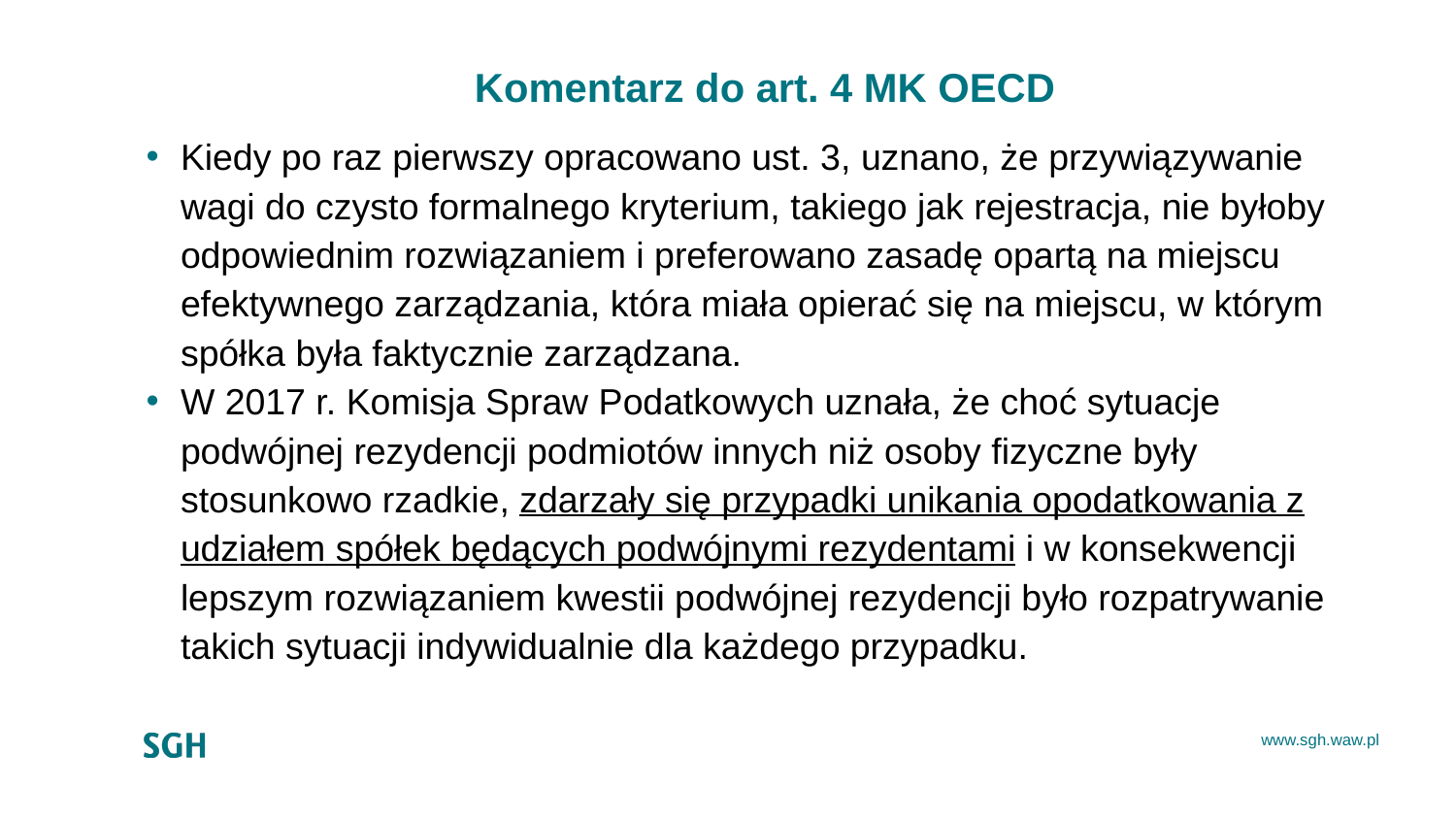

# Komentarz do art. 4 MK OECD
Kiedy po raz pierwszy opracowano ust. 3, uznano, że przywiązywanie wagi do czysto formalnego kryterium, takiego jak rejestracja, nie byłoby odpowiednim rozwiązaniem i preferowano zasadę opartą na miejscu efektywnego zarządzania, która miała opierać się na miejscu, w którym spółka była faktycznie zarządzana.
W 2017 r. Komisja Spraw Podatkowych uznała, że choć sytuacje podwójnej rezydencji podmiotów innych niż osoby fizyczne były stosunkowo rzadkie, zdarzały się przypadki unikania opodatkowania z udziałem spółek będących podwójnymi rezydentami i w konsekwencji lepszym rozwiązaniem kwestii podwójnej rezydencji było rozpatrywanie takich sytuacji indywidualnie dla każdego przypadku.